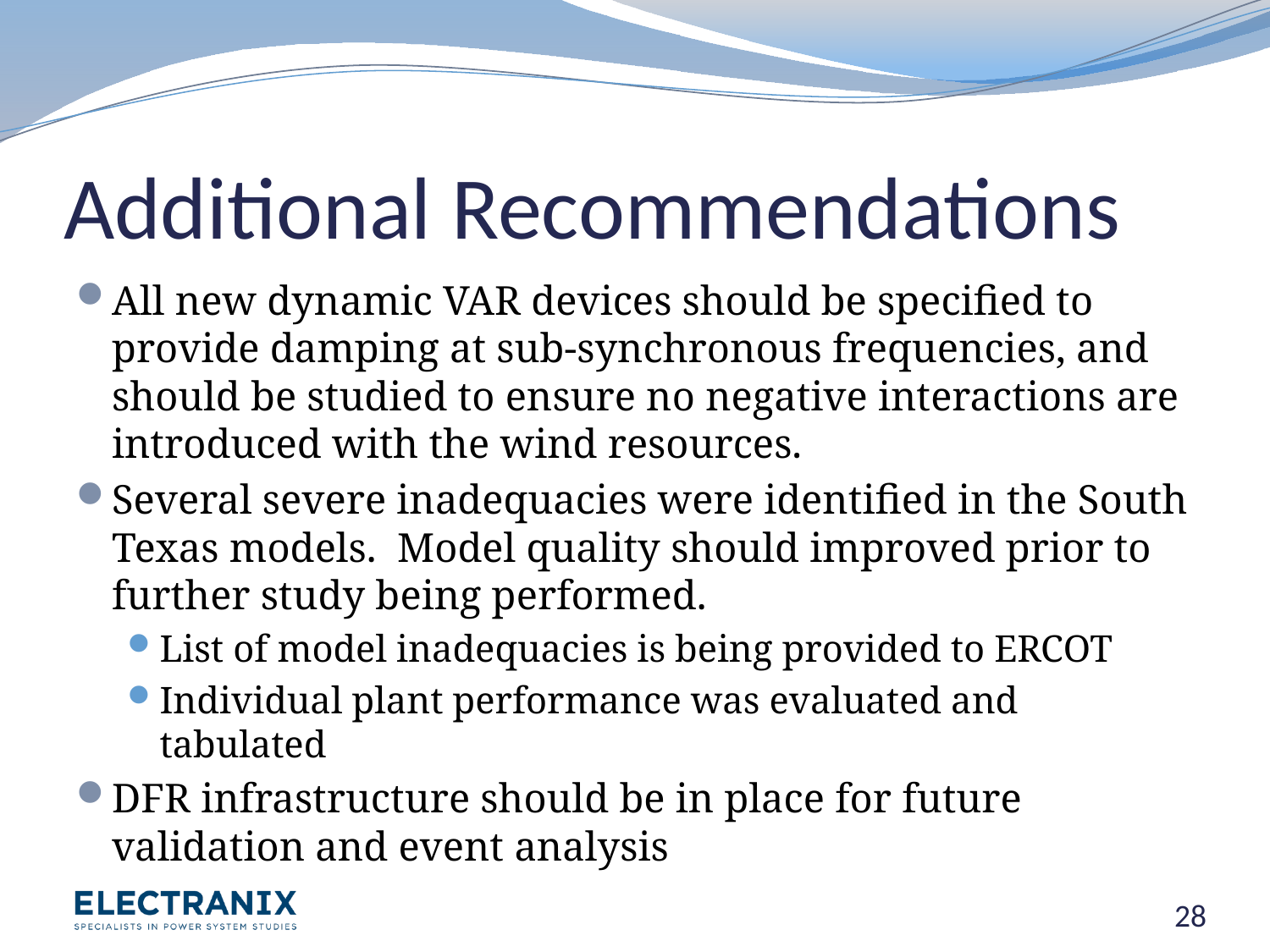

# Additional Recommendations
All new dynamic VAR devices should be specified to provide damping at sub-synchronous frequencies, and should be studied to ensure no negative interactions are introduced with the wind resources.
Several severe inadequacies were identified in the South Texas models.  Model quality should improved prior to further study being performed.
List of model inadequacies is being provided to ERCOT
Individual plant performance was evaluated and tabulated
DFR infrastructure should be in place for future validation and event analysis
28